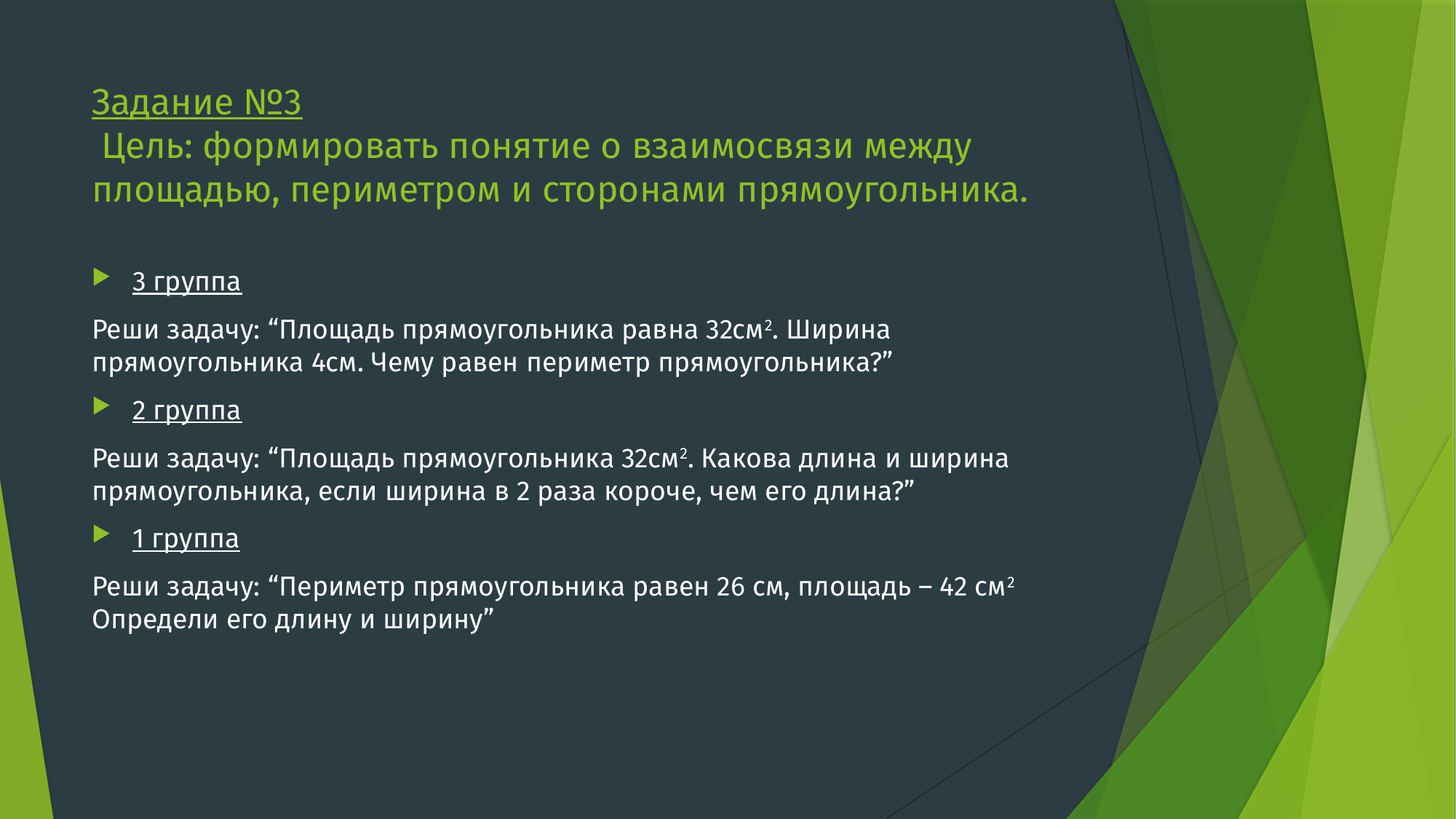

# Задание №3 Цель: формировать понятие о взаимосвязи между площадью, периметром и сторонами прямоугольника.
3 группа
Реши задачу: “Площадь прямоугольника равна 32см2. Ширина прямоугольника 4см. Чему равен периметр прямоугольника?”
2 группа
Реши задачу: “Площадь прямоугольника 32см2. Какова длина и ширина прямоугольника, если ширина в 2 раза короче, чем его длина?”
1 группа
Реши задачу: “Периметр прямоугольника равен 26 см, площадь – 42 см2 Определи его длину и ширину”